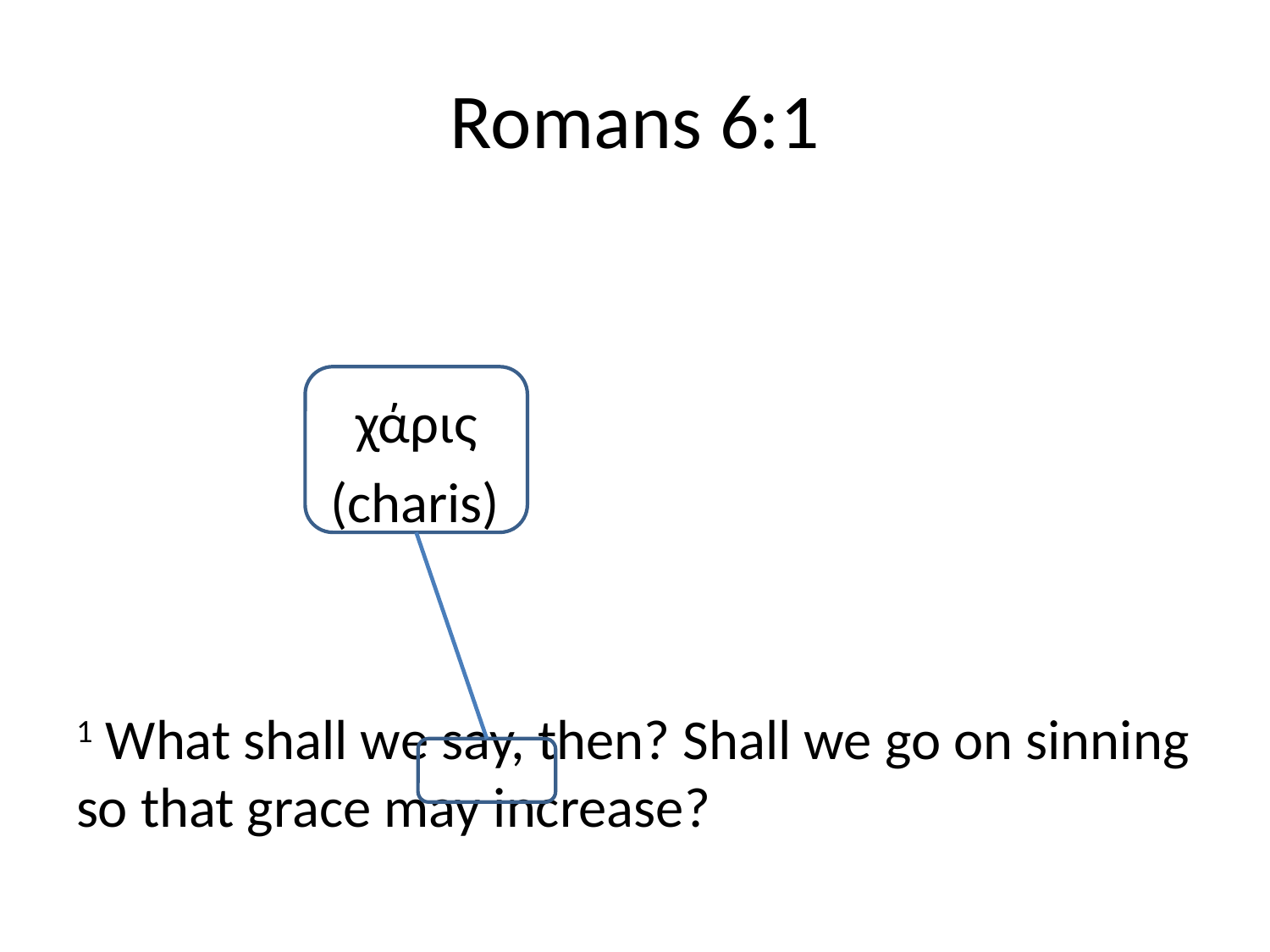

# Romans 6:1

		  χάρις
		(charis)

1 What shall we say, then? Shall we go on sinning so that grace may increase?